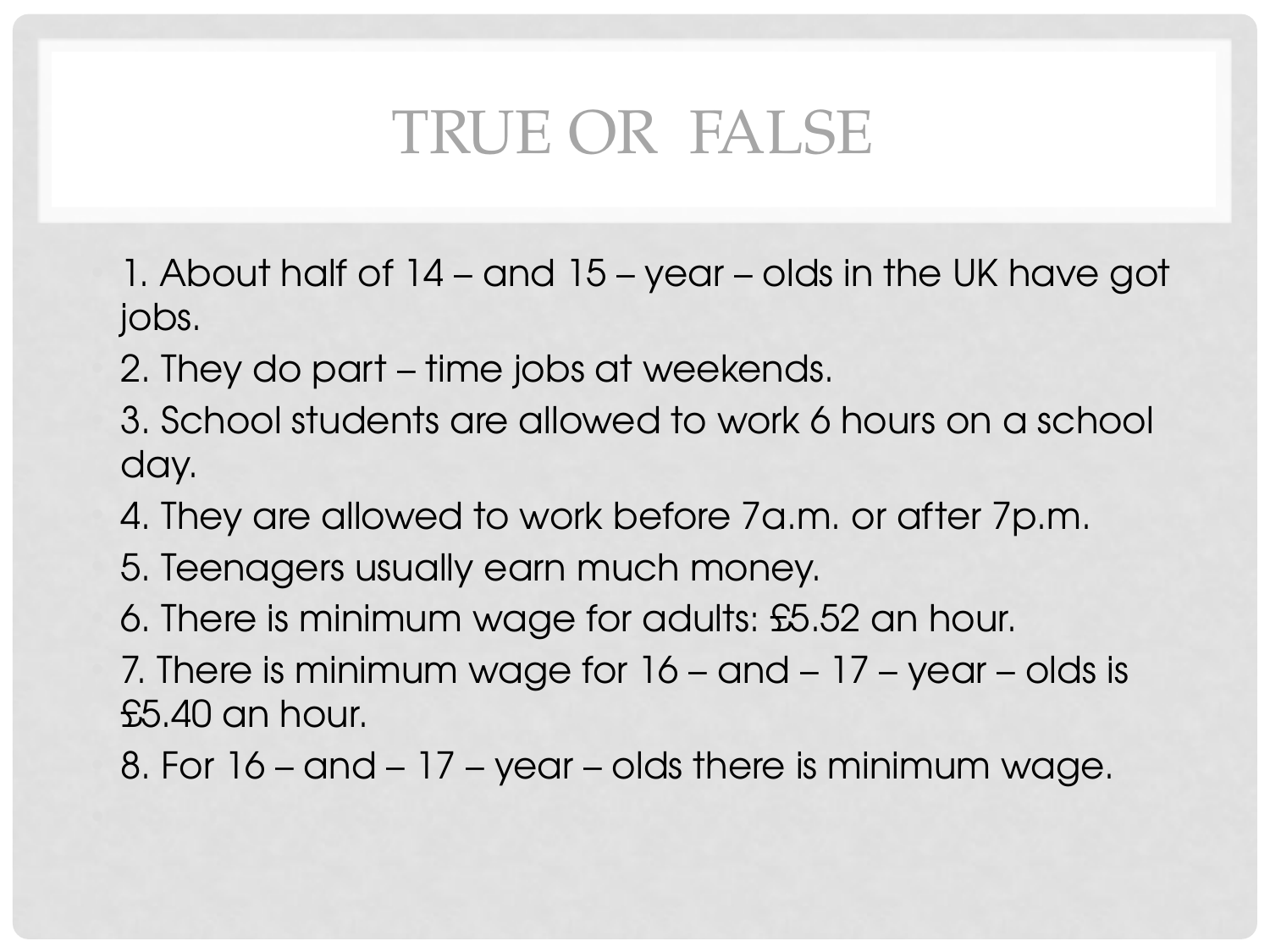

# True or  false
1. About half of 14 – and 15 – year – olds in the UK have got jobs.
2. They do part – time jobs at weekends.
3. School students are allowed to work 6 hours on a school day.
4. They are allowed to work before 7a.m. or after 7p.m.
5. Teenagers usually earn much money.
6. There is minimum wage for adults: £5.52 an hour.
7. There is minimum wage for 16 – and – 17 – year – olds is £5.40 an hour.
8. For 16 – and – 17 – year – olds there is minimum wage.